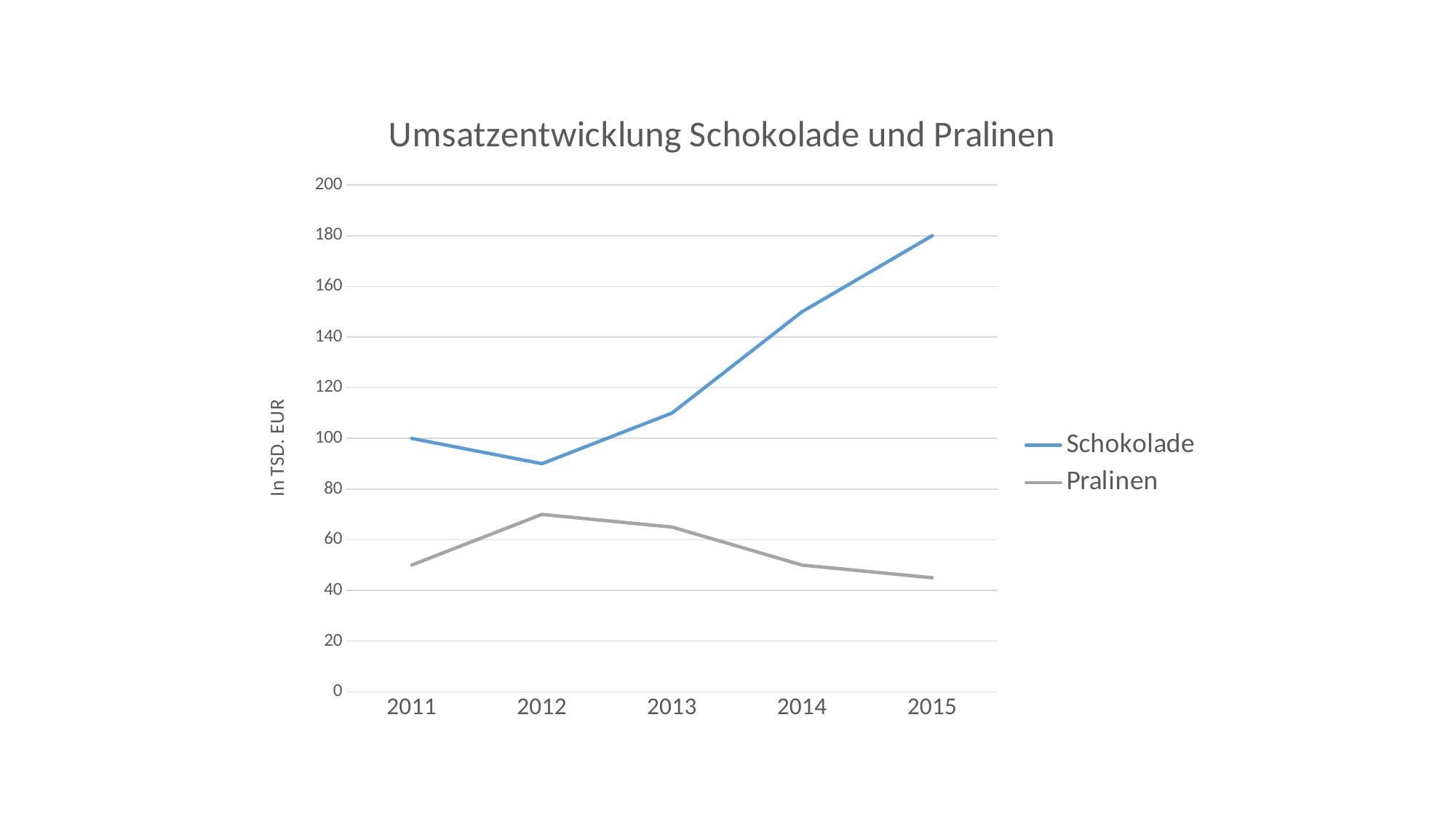

### Chart: Umsatzentwicklung Schokolade und Pralinen

| Category | Schokolade | Pralinen |
|---|---|---|
| 2011 | 100.0 | 50.0 |
| 2012 | 90.0 | 70.0 |
| 2013 | 110.0 | 65.0 |
| 2014 | 150.0 | 50.0 |
| 2015 | 180.0 | 45.0 |